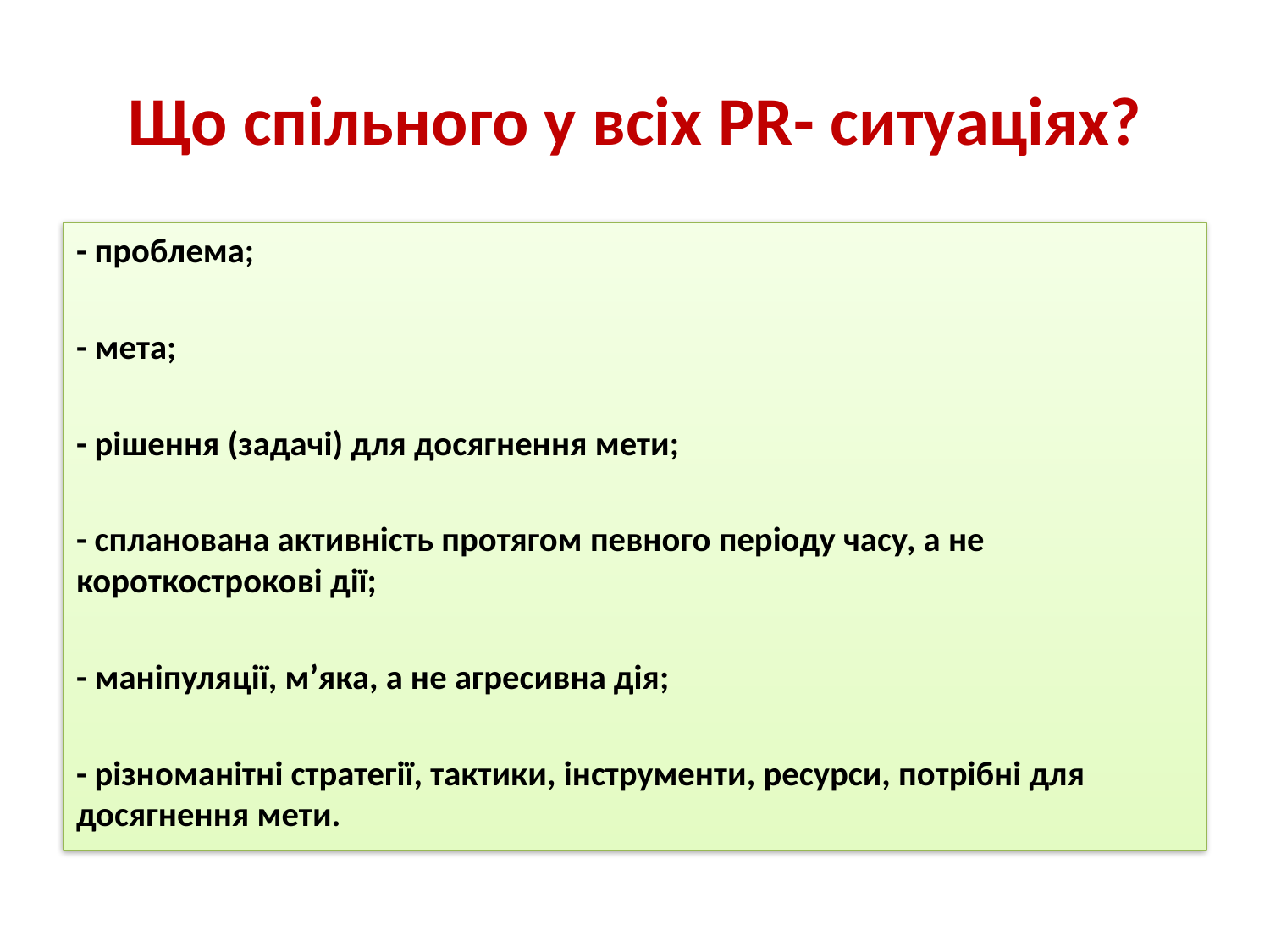

# Що спільного у всіх PR- ситуаціях?
- проблема;

- мета;

- рішення (задачі) для досягнення мети;

- спланована активність протягом певного періоду часу, а не короткострокові дії;

- маніпуляції, м’яка, а не агресивна дія;

- різноманітні стратегії, тактики, інструменти, ресурси, потрібні для досягнення мети.